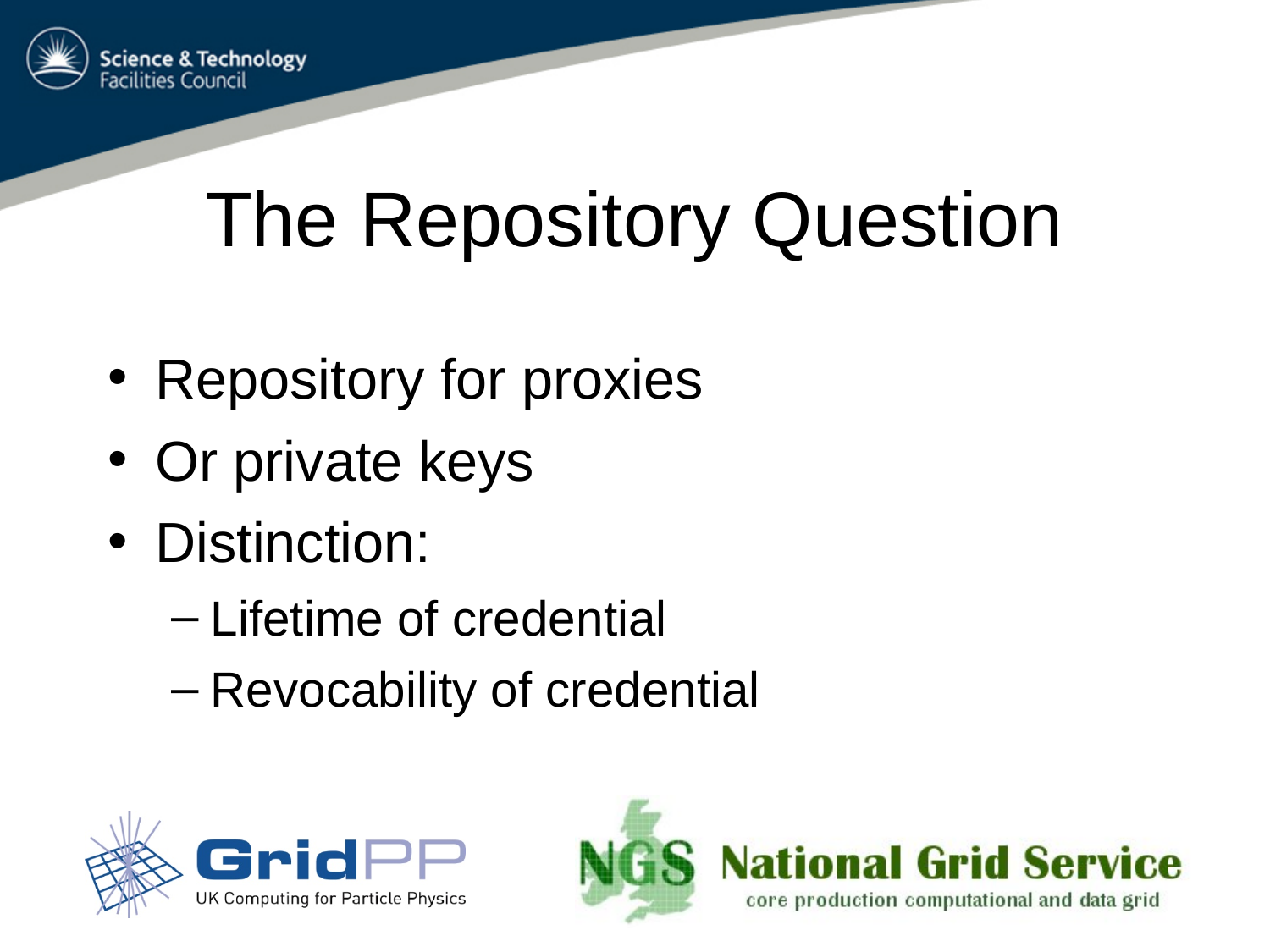

# The Repository Question
Repository for proxies
Or private keys
Distinction:
Lifetime of credential
Revocability of credential